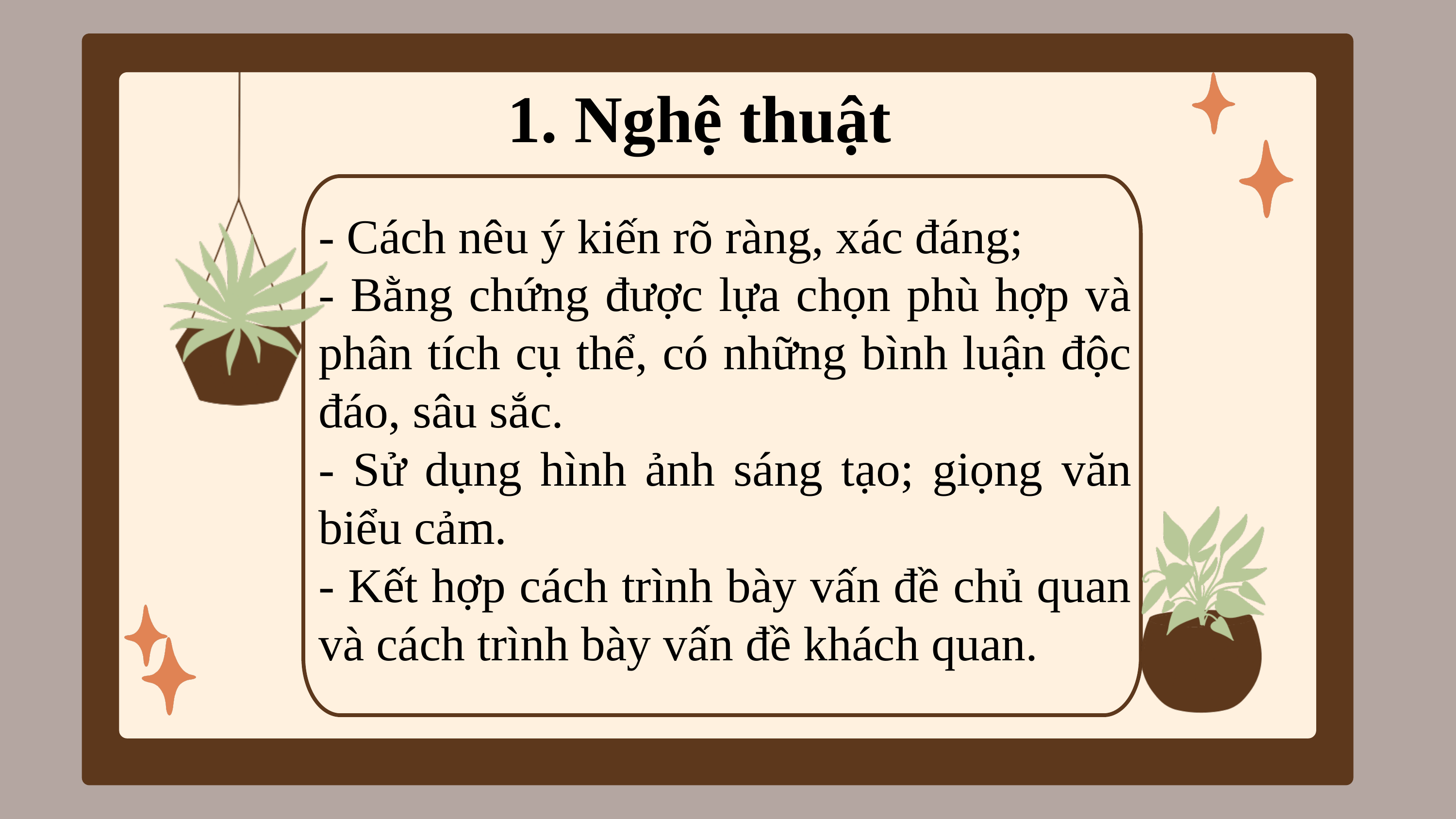

1. Nghệ thuật

- Cách nêu ý kiến rõ ràng, xác đáng;
- Bằng chứng được lựa chọn phù hợp và phân tích cụ thể, có những bình luận độc đáo, sâu sắc.
- Sử dụng hình ảnh sáng tạo; giọng văn biểu cảm.
- Kết hợp cách trình bày vấn đề chủ quan và cách trình bày vấn đề khách quan.